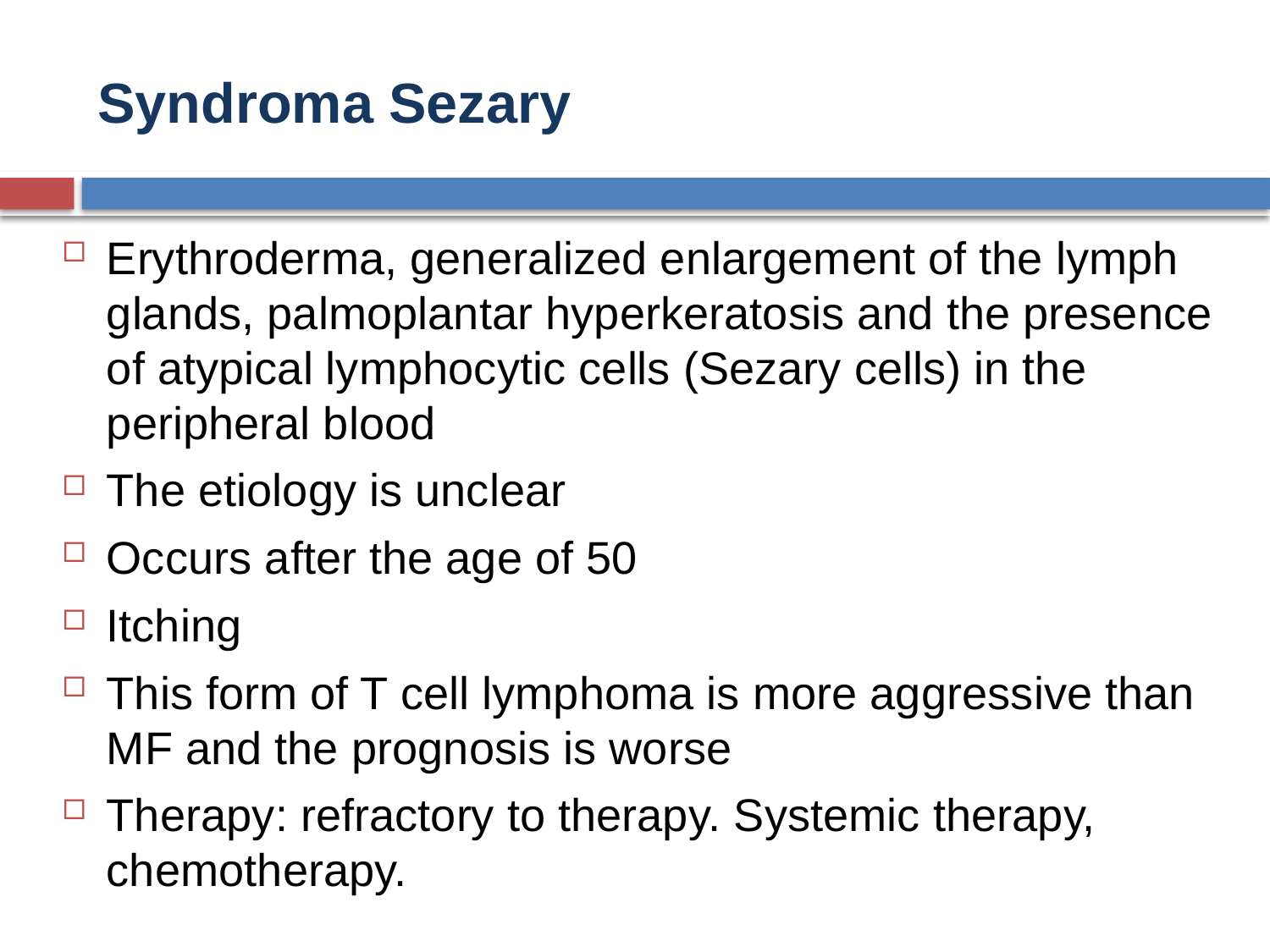

# Syndroma Sezary
Erythroderma, generalized enlargement of the lymph glands, palmoplantar hyperkeratosis and the presence of atypical lymphocytic cells (Sezary cells) in the peripheral blood
The etiology is unclear
Occurs after the age of 50
Itching
This form of T cell lymphoma is more aggressive than MF and the prognosis is worse
Therapy: refractory to therapy. Systemic therapy, chemotherapy.